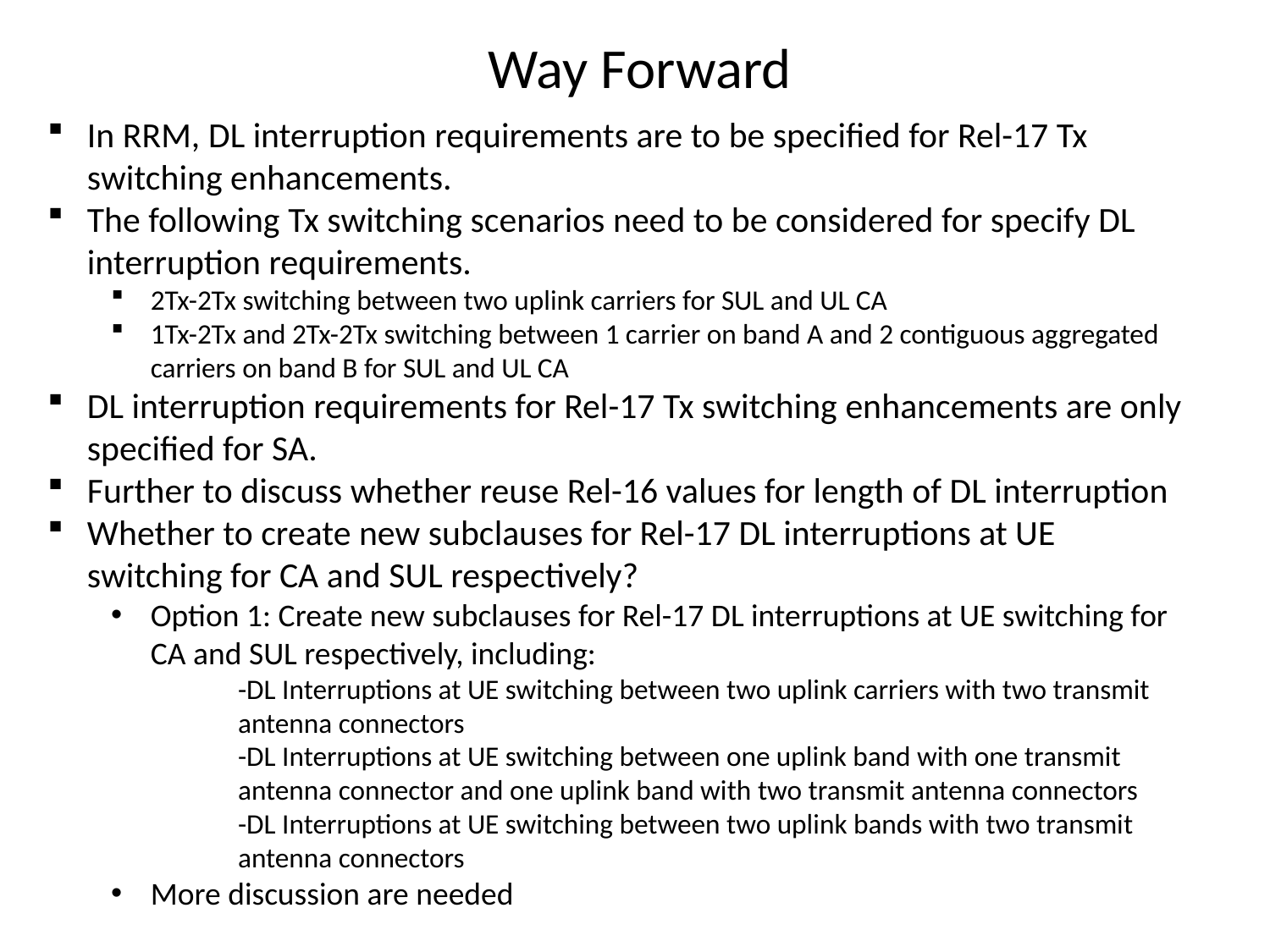

# Way Forward
In RRM, DL interruption requirements are to be specified for Rel-17 Tx switching enhancements.
The following Tx switching scenarios need to be considered for specify DL interruption requirements.
2Tx-2Tx switching between two uplink carriers for SUL and UL CA
1Tx-2Tx and 2Tx-2Tx switching between 1 carrier on band A and 2 contiguous aggregated carriers on band B for SUL and UL CA
DL interruption requirements for Rel-17 Tx switching enhancements are only specified for SA.
Further to discuss whether reuse Rel-16 values for length of DL interruption
Whether to create new subclauses for Rel-17 DL interruptions at UE switching for CA and SUL respectively?
Option 1: Create new subclauses for Rel-17 DL interruptions at UE switching for CA and SUL respectively, including:
-DL Interruptions at UE switching between two uplink carriers with two transmit antenna connectors
-DL Interruptions at UE switching between one uplink band with one transmit antenna connector and one uplink band with two transmit antenna connectors
-DL Interruptions at UE switching between two uplink bands with two transmit antenna connectors
More discussion are needed